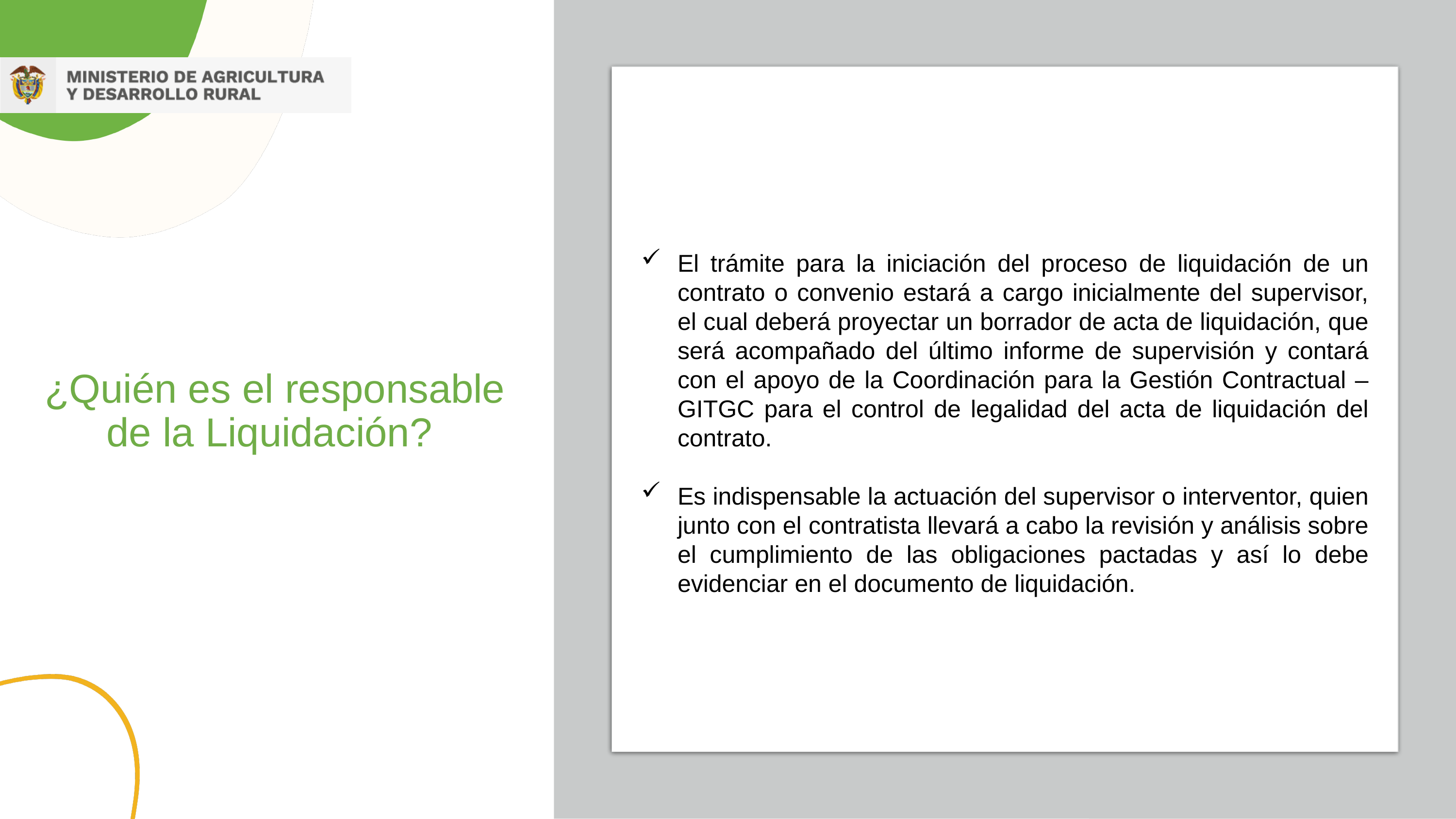

El trámite para la iniciación del proceso de liquidación de un contrato o convenio estará a cargo inicialmente del supervisor, el cual deberá proyectar un borrador de acta de liquidación, que será acompañado del último informe de supervisión y contará con el apoyo de la Coordinación para la Gestión Contractual – GITGC para el control de legalidad del acta de liquidación del contrato.

Es indispensable la actuación del supervisor o interventor, quien junto con el contratista llevará a cabo la revisión y análisis sobre el cumplimiento de las obligaciones pactadas y así lo debe evidenciar en el documento de liquidación.
¿Quién es el responsable de la Liquidación?